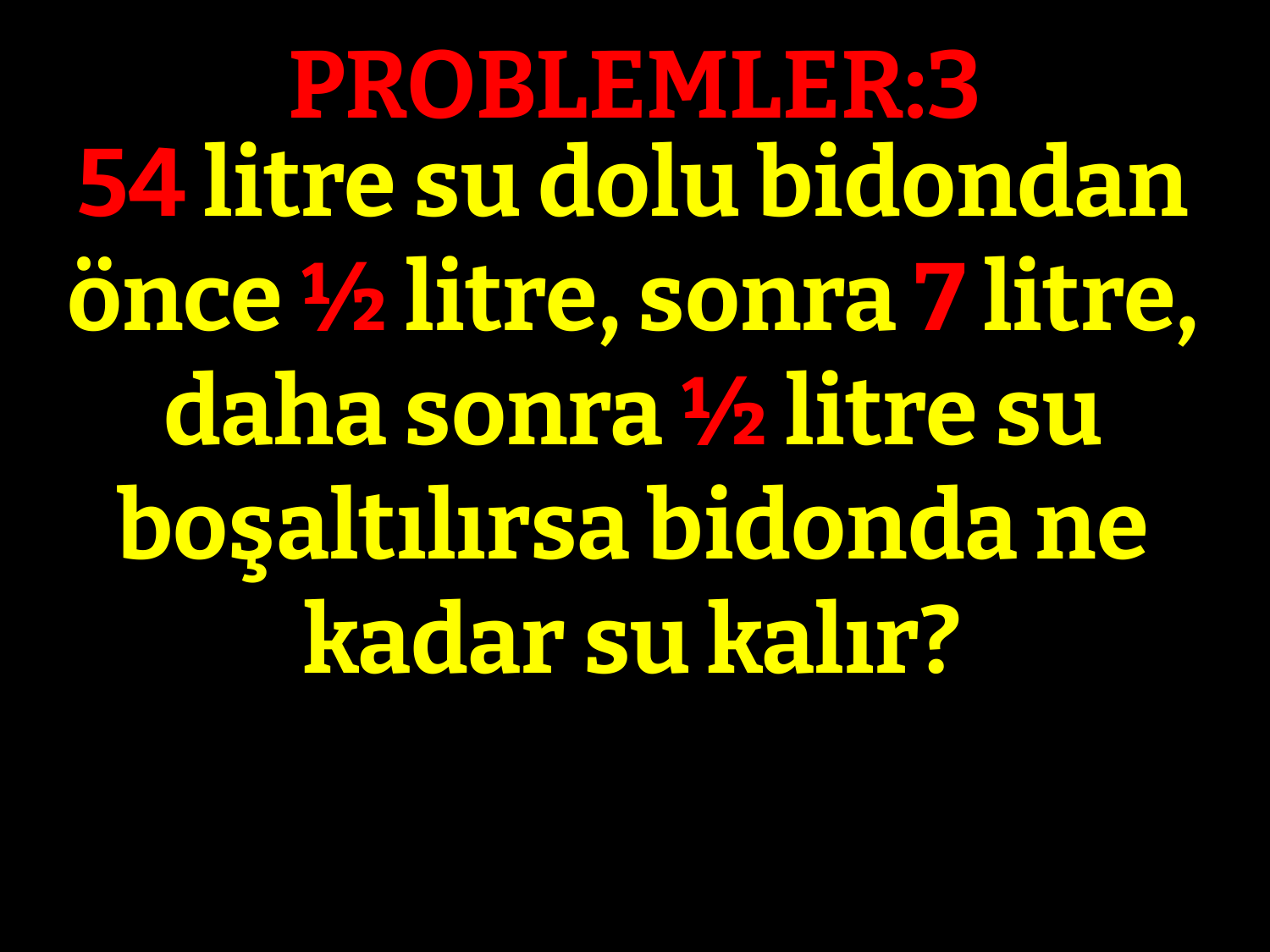

PROBLEMLER:3
54 litre su dolu bidondan önce ½ litre, sonra 7 litre, daha sonra ½ litre su boşaltılırsa bidonda ne kadar su kalır?
#